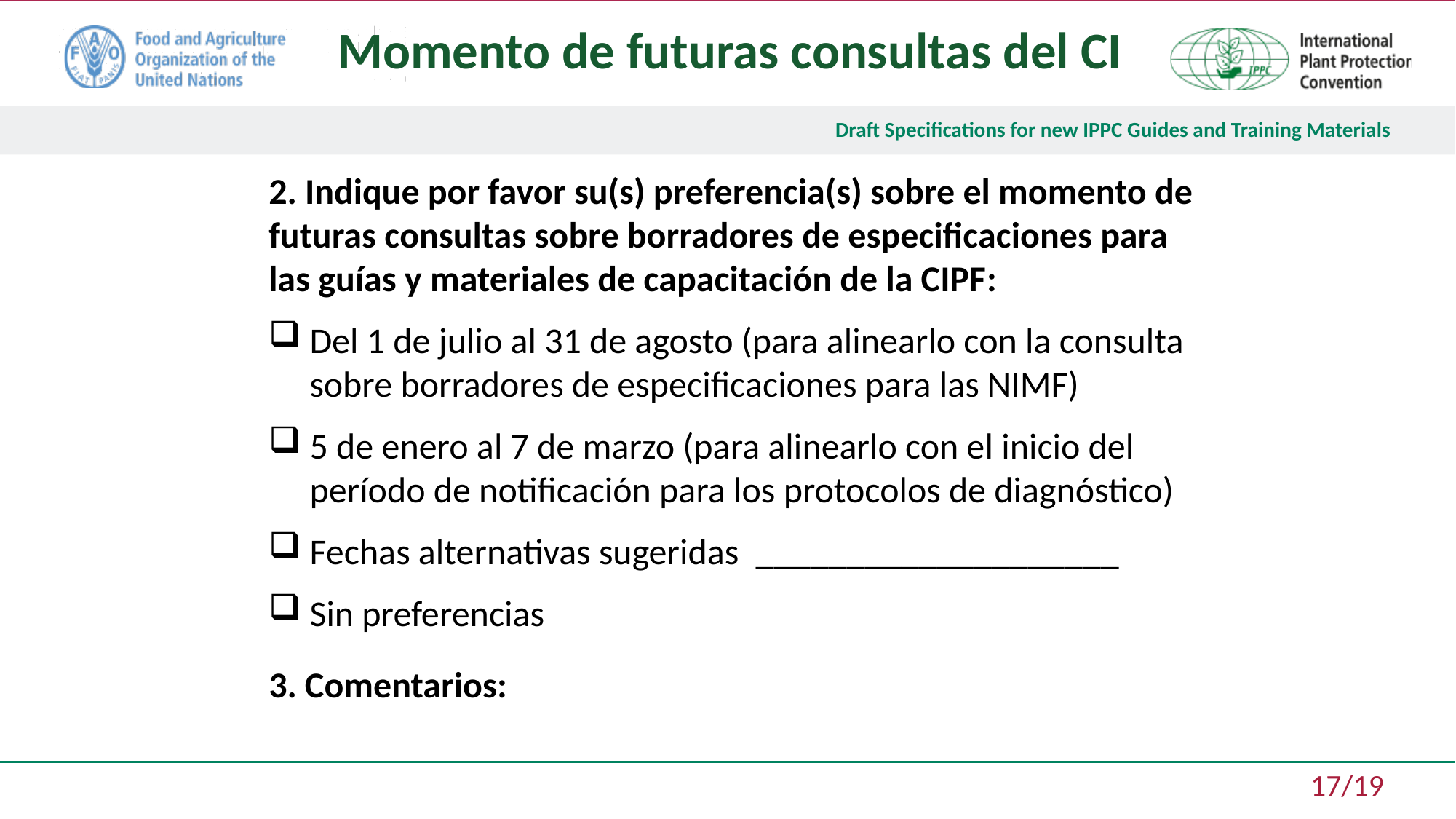

Momento de futuras consultas del CI
2. Indique por favor su(s) preferencia(s) sobre el momento de futuras consultas sobre borradores de especificaciones para las guías y materiales de capacitación de la CIPF:
Del 1 de julio al 31 de agosto (para alinearlo con la consulta sobre borradores de especificaciones para las NIMF)
5 de enero al 7 de marzo (para alinearlo con el inicio del período de notificación para los protocolos de diagnóstico)
Fechas alternativas sugeridas  ____________________
Sin preferencias
3. Comentarios: